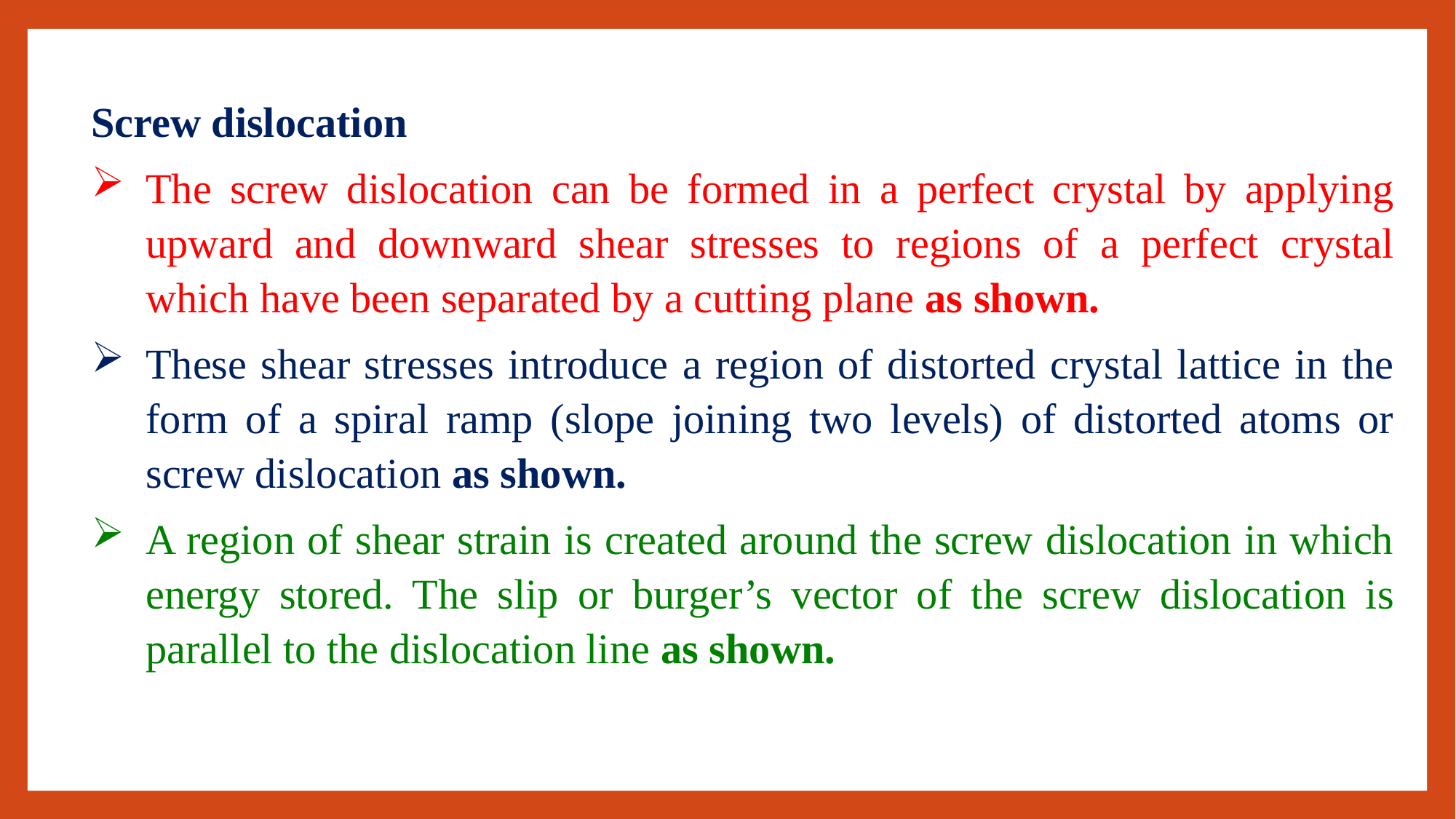

Screw dislocation
The screw dislocation can be formed in a perfect crystal by applying upward and downward shear stresses to regions of a perfect crystal which have been separated by a cutting plane as shown.
These shear stresses introduce a region of distorted crystal lattice in the form of a spiral ramp (slope joining two levels) of distorted atoms or screw dislocation as shown.
A region of shear strain is created around the screw dislocation in which energy stored. The slip or burger’s vector of the screw dislocation is parallel to the dislocation line as shown.